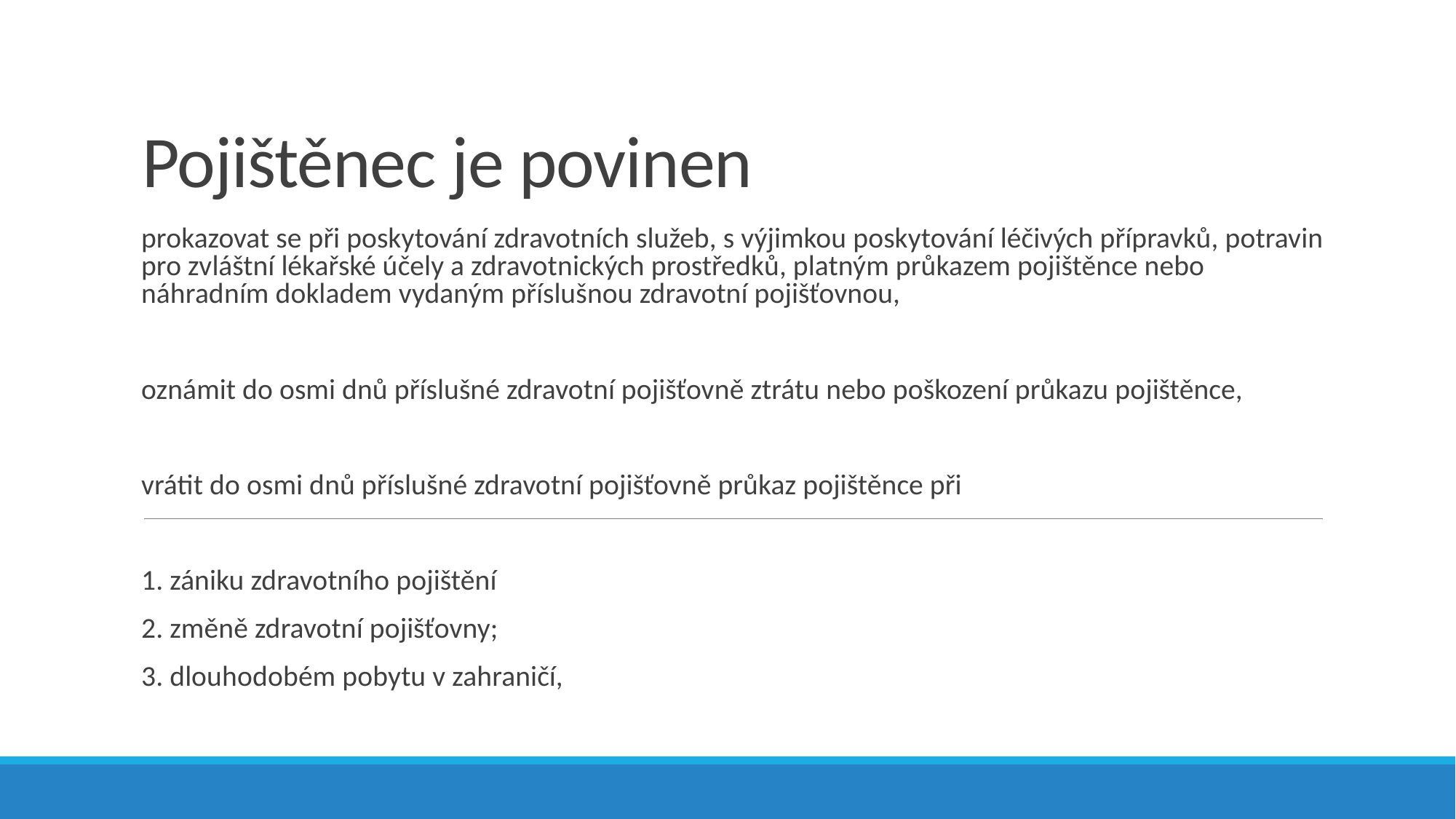

Pojištěnec je povinen
prokazovat se při poskytování zdravotních služeb, s výjimkou poskytování léčivých přípravků, potravin pro zvláštní lékařské účely a zdravotnických prostředků, platným průkazem pojištěnce nebo náhradním dokladem vydaným příslušnou zdravotní pojišťovnou,

oznámit do osmi dnů příslušné zdravotní pojišťovně ztrátu nebo poškození průkazu pojištěnce,

vrátit do osmi dnů příslušné zdravotní pojišťovně průkaz pojištěnce při

1. zániku zdravotního pojištění
2. změně zdravotní pojišťovny;
3. dlouhodobém pobytu v zahraničí,